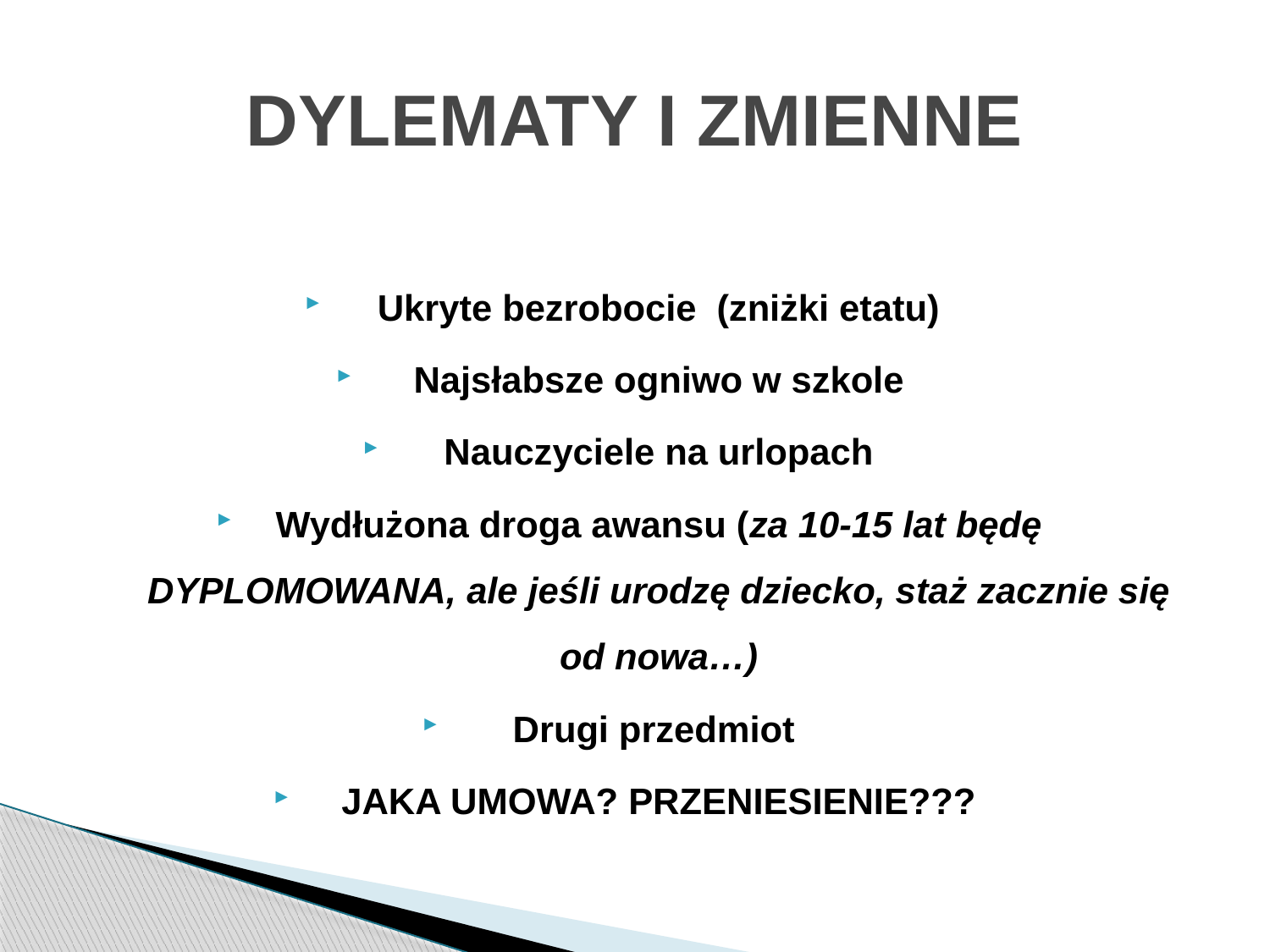

# DYLEMATY I ZMIENNE

Ukryte bezrobocie  (zniżki etatu)
Najsłabsze ogniwo w szkole
Nauczyciele na urlopach
Wydłużona droga awansu (za 10-15 lat będę DYPLOMOWANA, ale jeśli urodzę dziecko, staż zacznie się od nowa…)
Drugi przedmiot
JAKA UMOWA? PRZENIESIENIE???